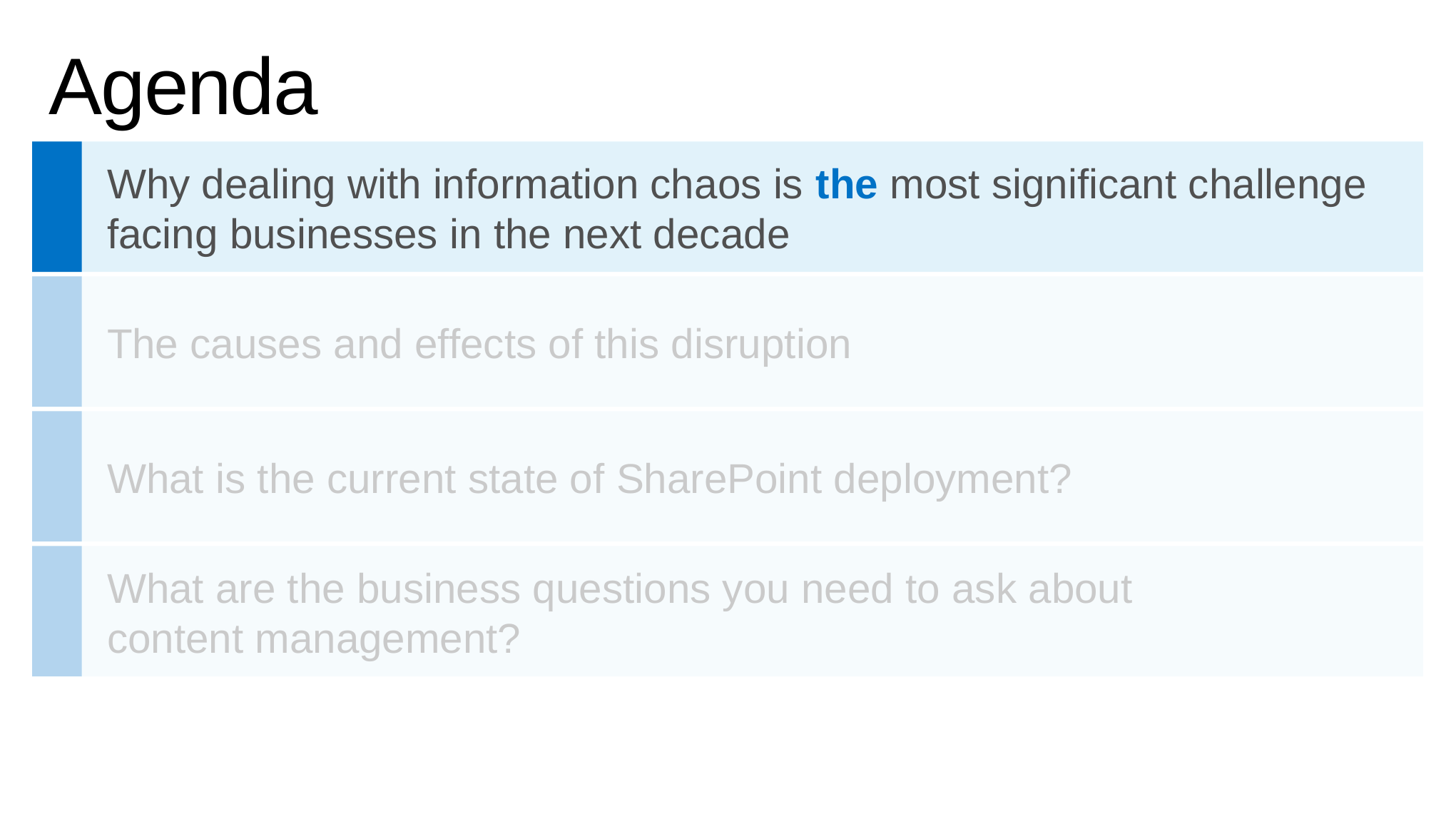

# Agenda
Why dealing with information chaos is the most significant challenge facing businesses in the next decade
The causes and effects of this disruption
What is the current state of SharePoint deployment?
What are the business questions you need to ask about
content management?